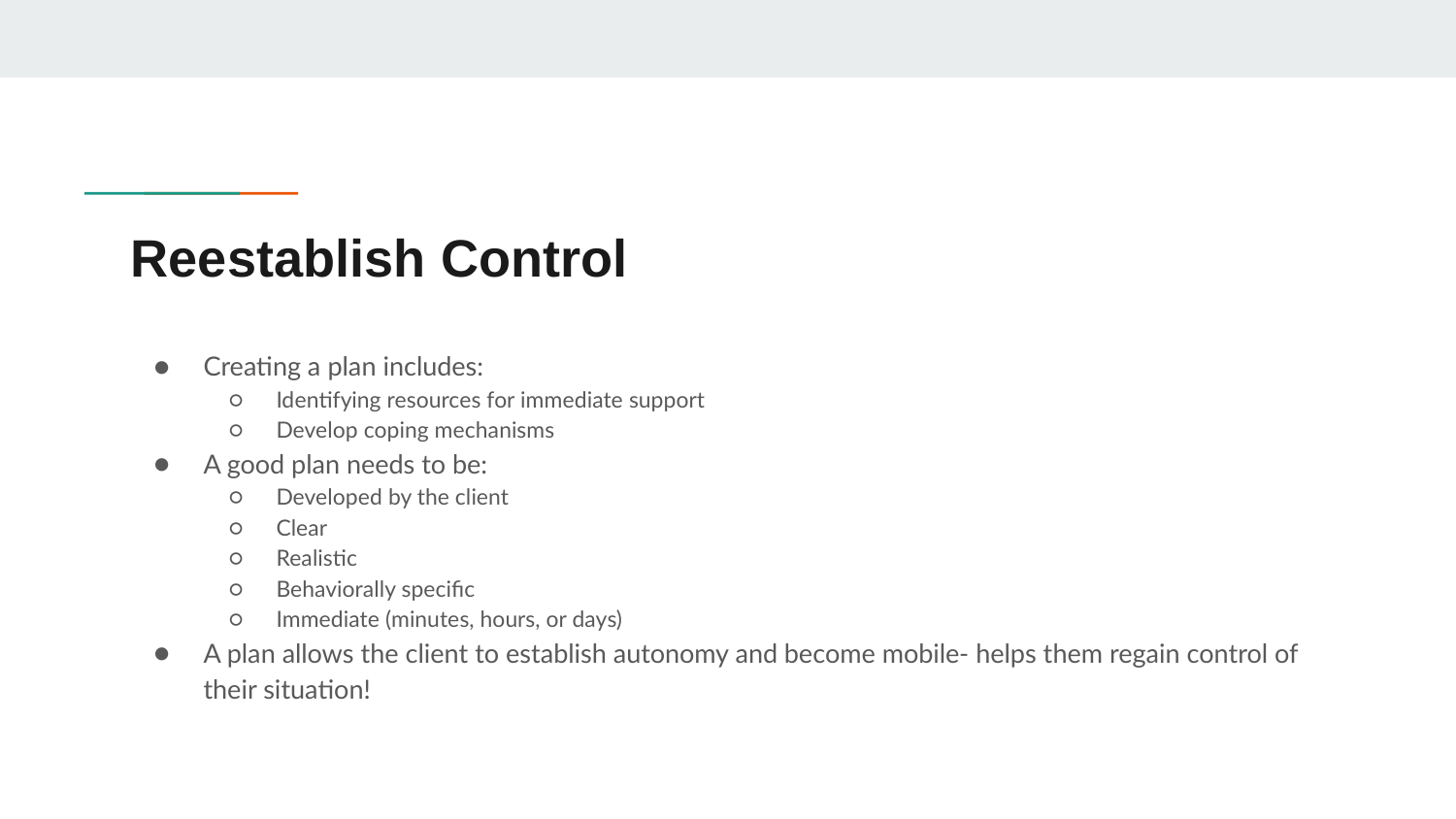

# Reestablish Control
Creating a plan includes:
Identifying resources for immediate support
Develop coping mechanisms
A good plan needs to be:
Developed by the client
Clear
Realistic
Behaviorally specific
Immediate (minutes, hours, or days)
A plan allows the client to establish autonomy and become mobile- helps them regain control of their situation!